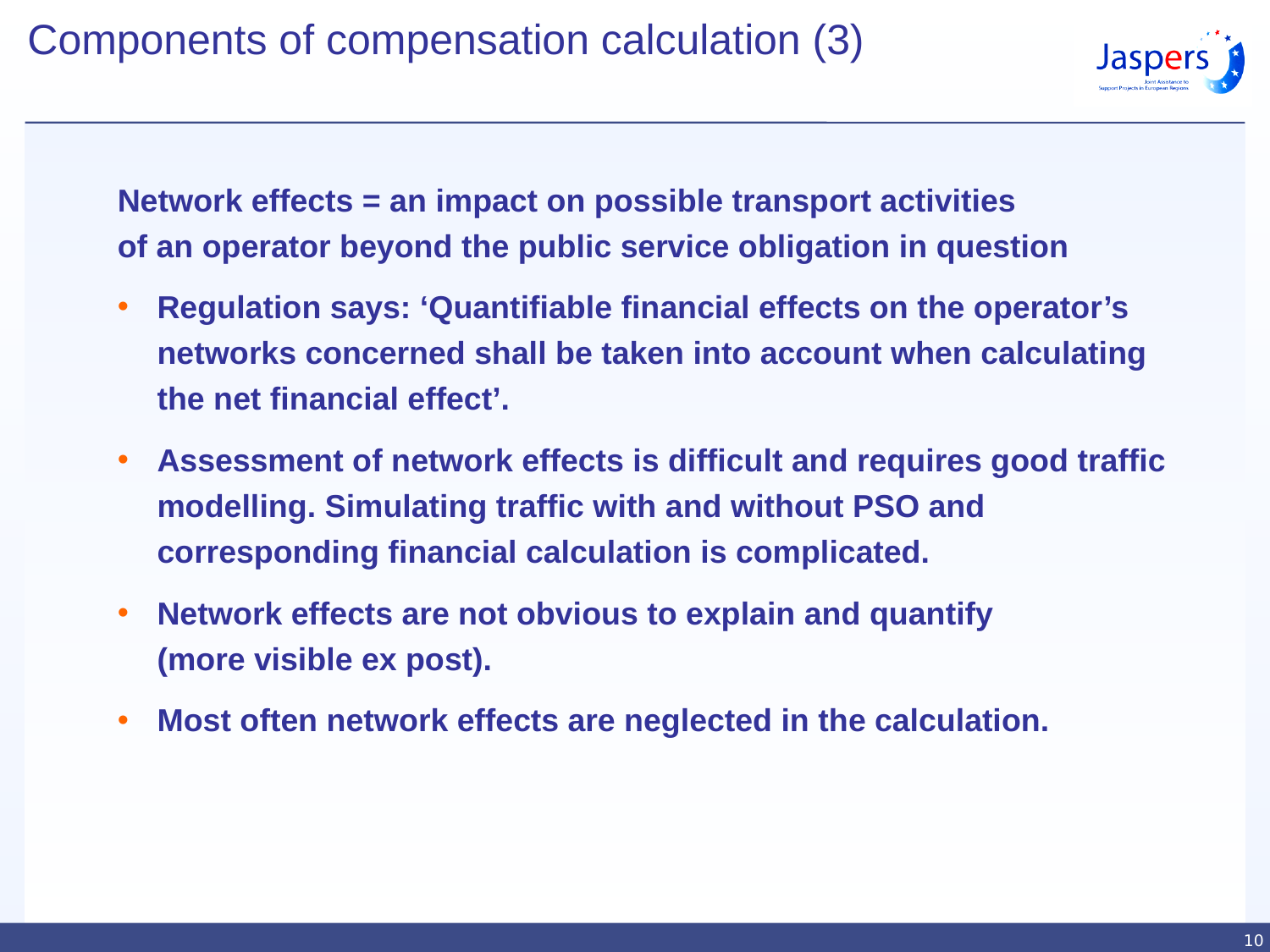

Components of compensation calculation (3)
Network effects = an impact on possible transport activities
of an operator beyond the public service obligation in question
Regulation says: ‘Quantifiable financial effects on the operator’s networks concerned shall be taken into account when calculating the net financial effect’.
Assessment of network effects is difficult and requires good traffic modelling. Simulating traffic with and without PSO and corresponding financial calculation is complicated.
Network effects are not obvious to explain and quantify
(more visible ex post).
Most often network effects are neglected in the calculation.
10